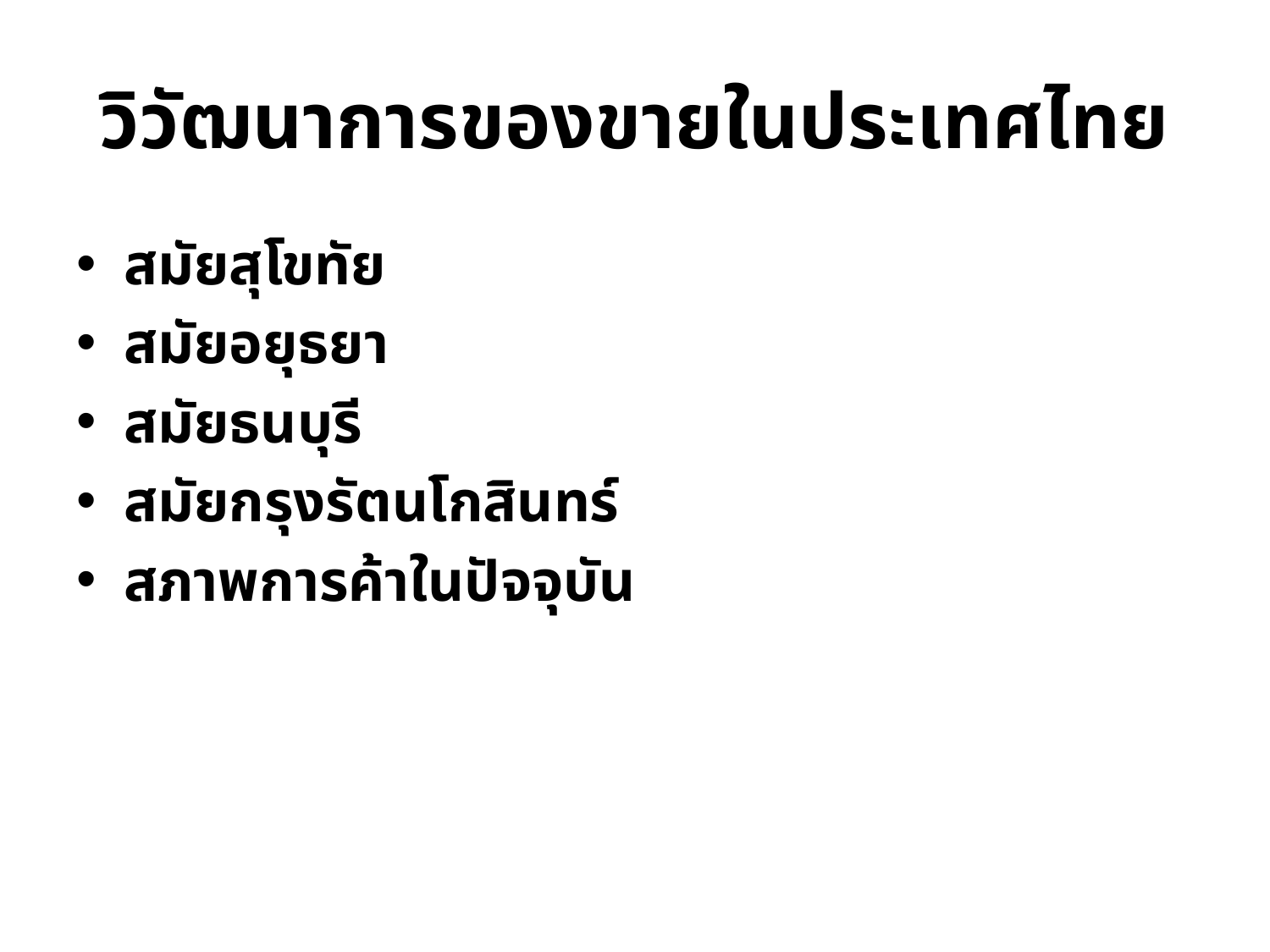

# วิวัฒนาการของขายในประเทศไทย
สมัยสุโขทัย
สมัยอยุธยา
สมัยธนบุรี
สมัยกรุงรัตนโกสินทร์
สภาพการค้าในปัจจุบัน